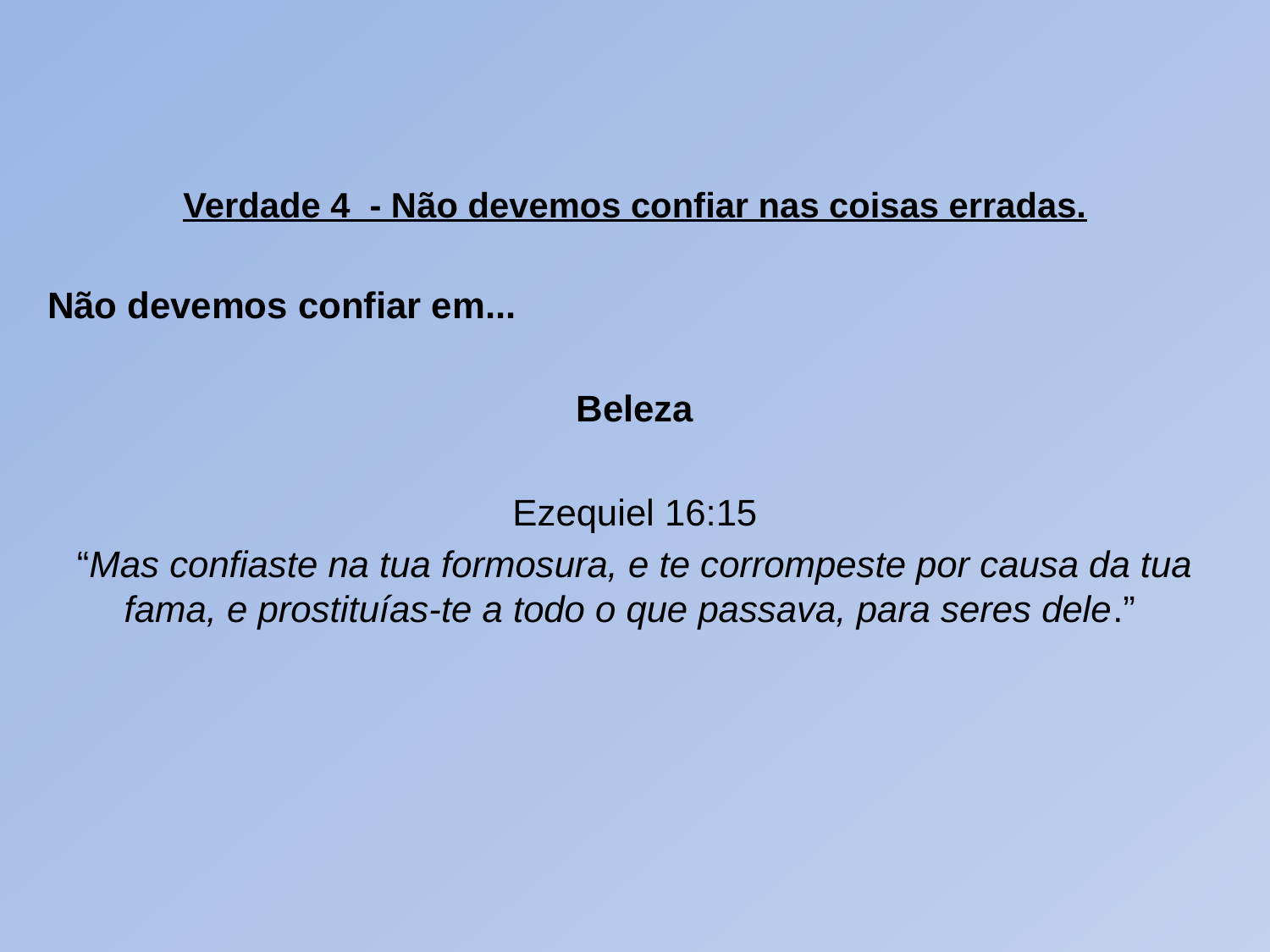

#
Verdade 4  - Não devemos confiar nas coisas erradas.

Não devemos confiar em...

Beleza

Ezequiel 16:15
“Mas confiaste na tua formosura, e te corrompeste por causa da tua fama, e prostituías-te a todo o que passava, para seres dele.”